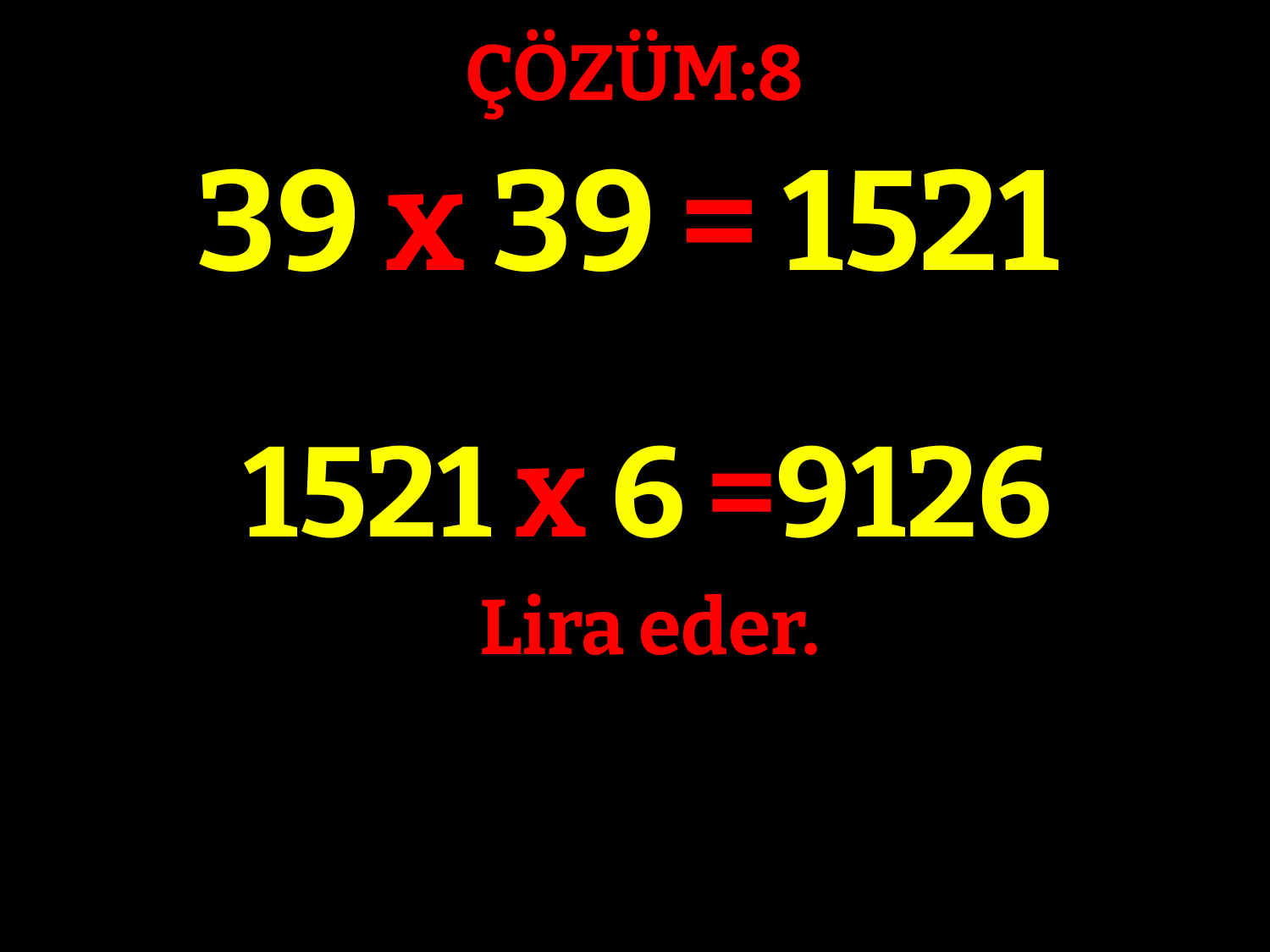

ÇÖZÜM:8
39 x 39 = 1521
#
1521 x 6 =9126
Lira eder.